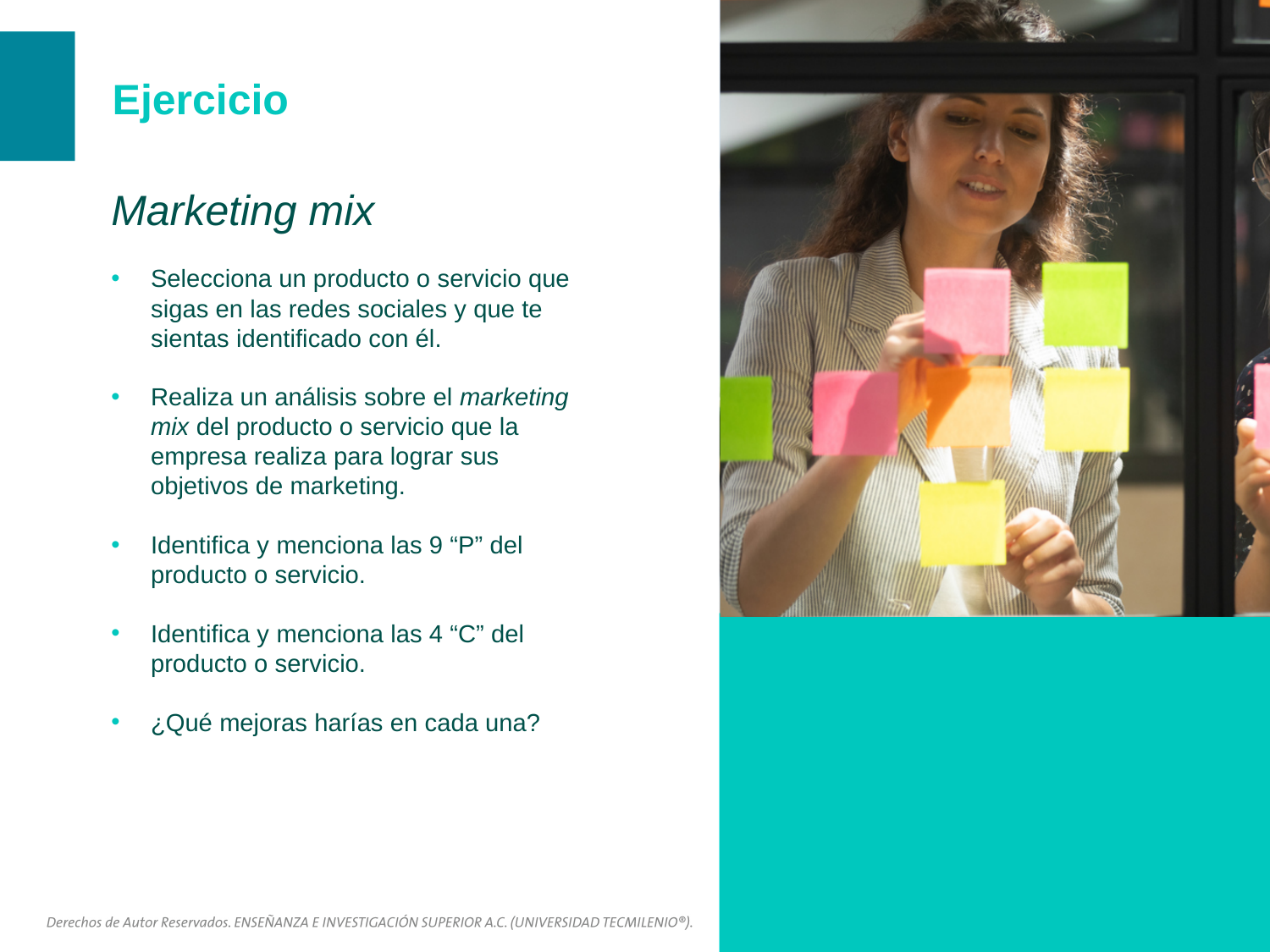

Marketing mix
Selecciona un producto o servicio que sigas en las redes sociales y que te sientas identificado con él.

Realiza un análisis sobre el marketing mix del producto o servicio que la empresa realiza para lograr sus objetivos de marketing.

Identifica y menciona las 9 “P” del producto o servicio.

Identifica y menciona las 4 “C” del producto o servicio.

¿Qué mejoras harías en cada una?